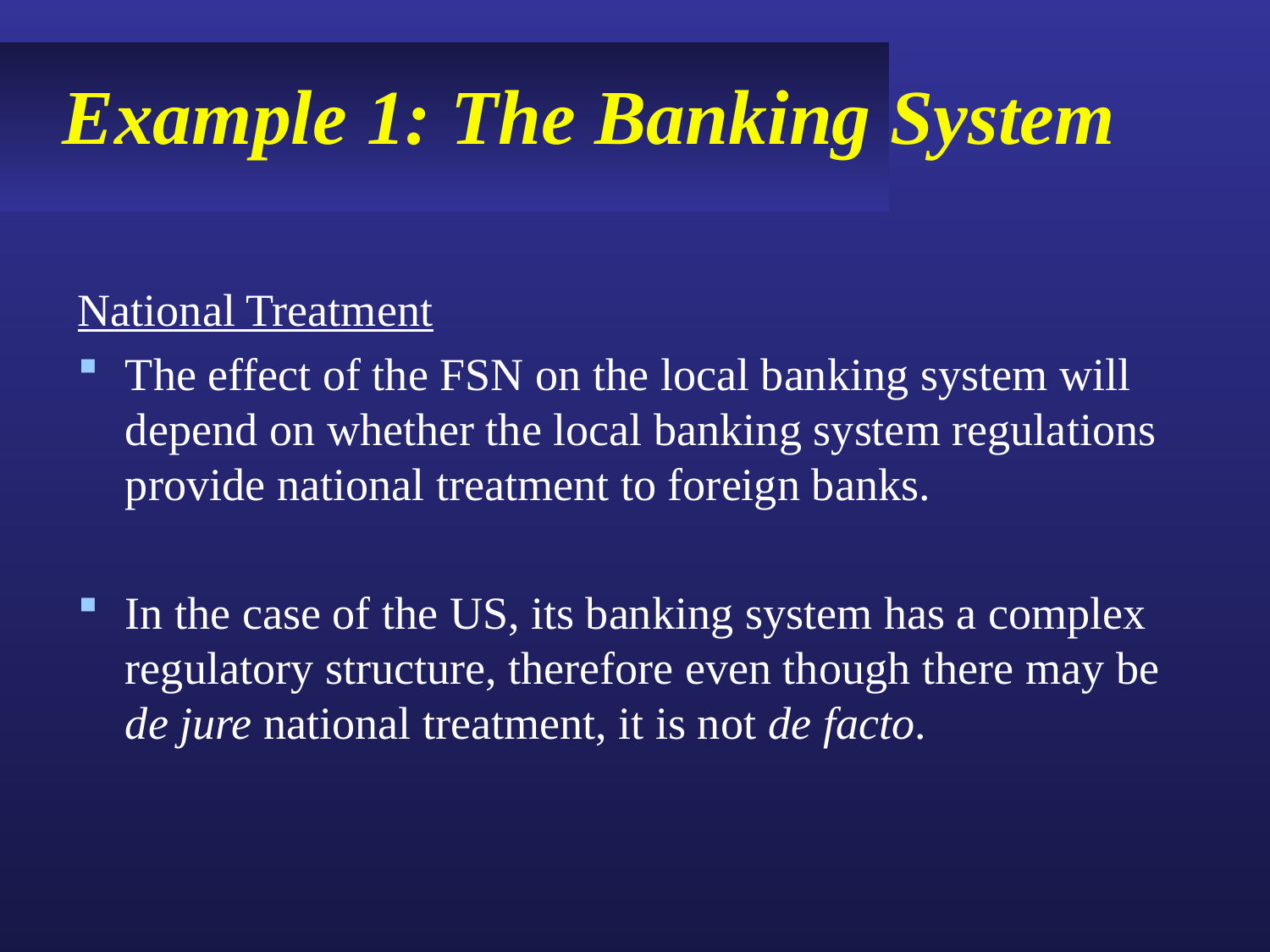

# Example 1: The Banking System

National Treatment
The effect of the FSN on the local banking system will depend on whether the local banking system regulations provide national treatment to foreign banks.

In the case of the US, its banking system has a complex regulatory structure, therefore even though there may be de jure national treatment, it is not de facto.